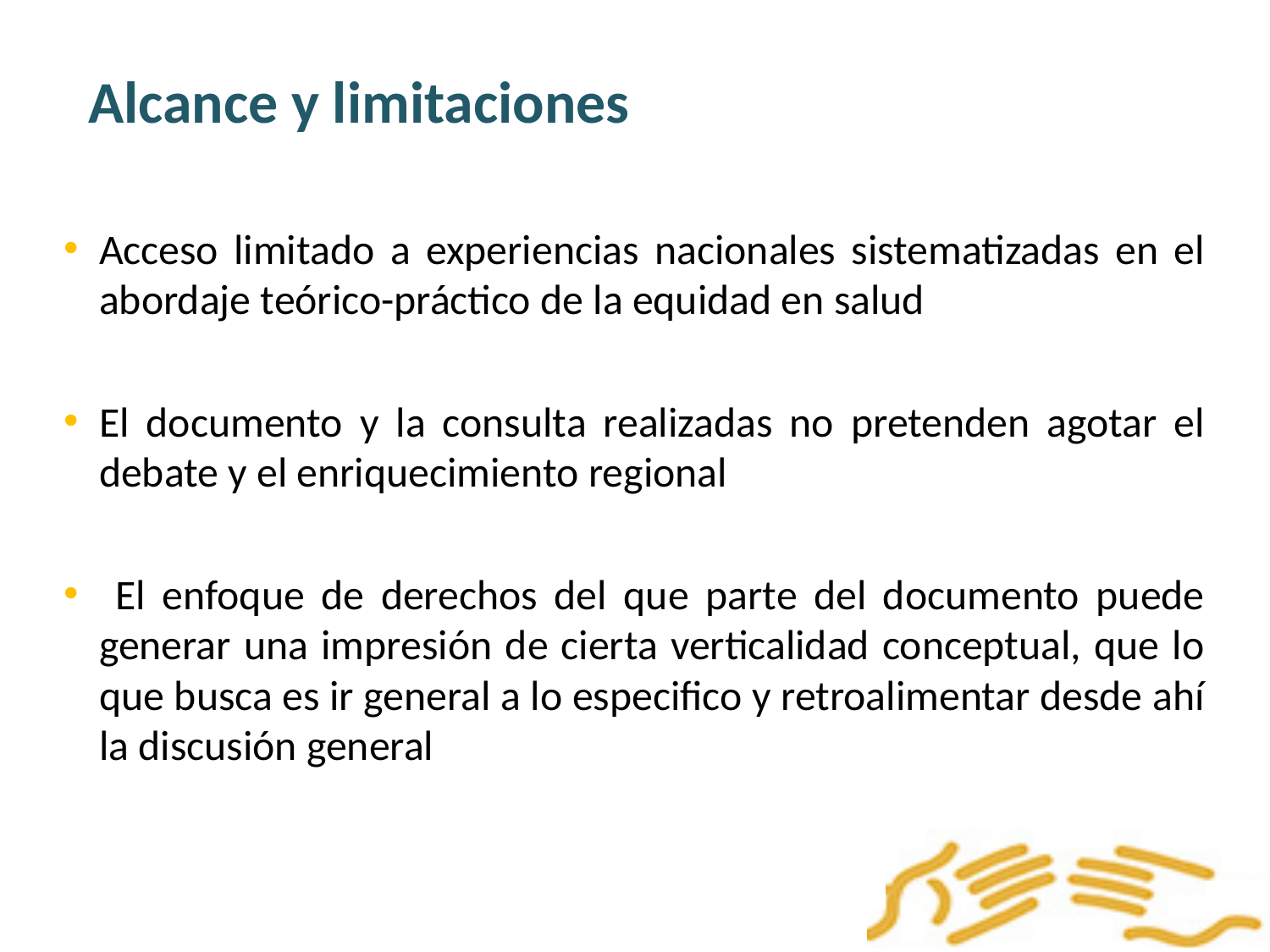

Alcance y limitaciones
Acceso limitado a experiencias nacionales sistematizadas en el abordaje teórico-práctico de la equidad en salud

El documento y la consulta realizadas no pretenden agotar el debate y el enriquecimiento regional

 El enfoque de derechos del que parte del documento puede generar una impresión de cierta verticalidad conceptual, que lo que busca es ir general a lo especifico y retroalimentar desde ahí la discusión general